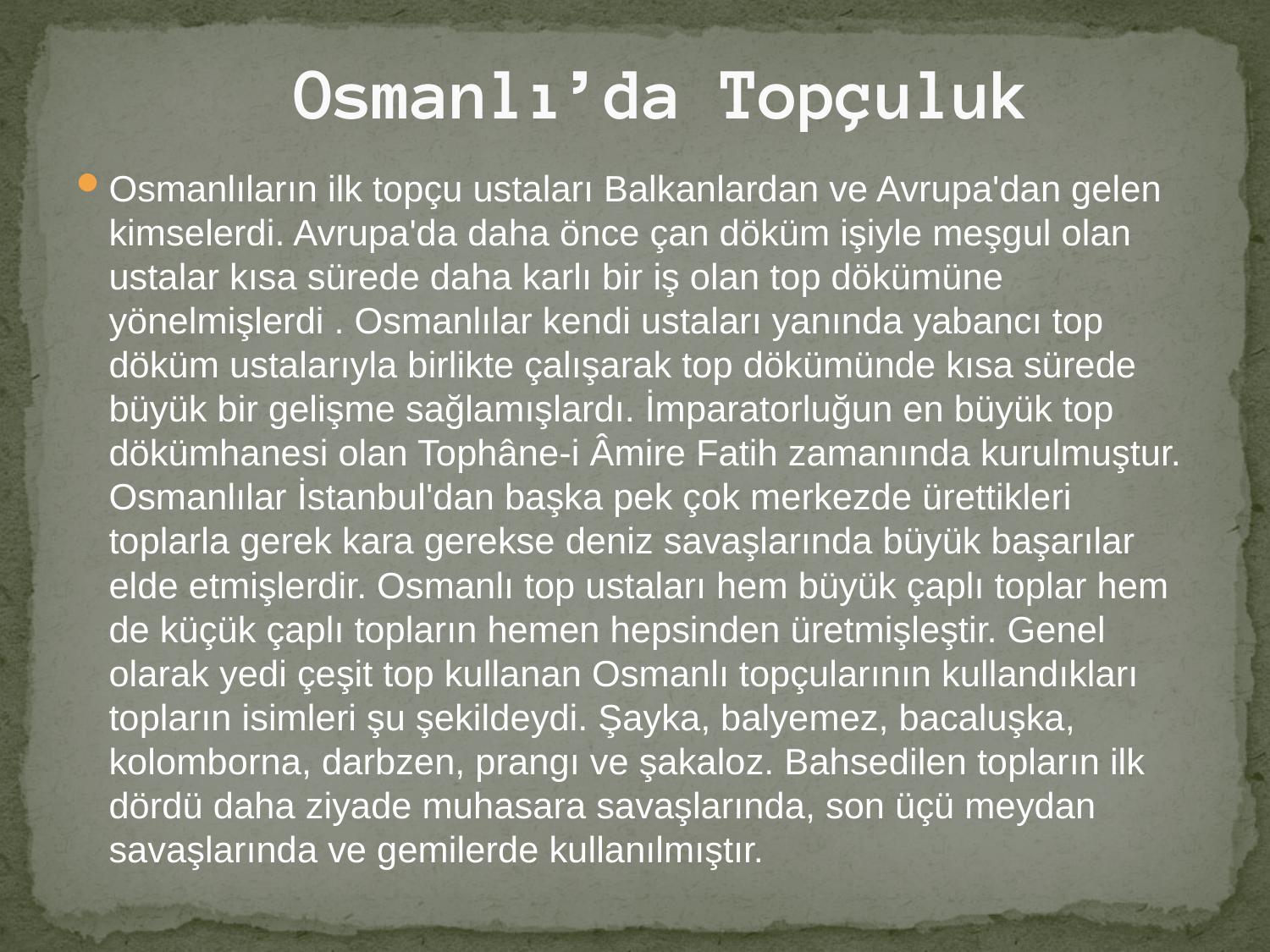

# Osmanlı’da Topçuluk
Osmanlıların ilk topçu ustaları Balkanlardan ve Avrupa'dan gelen kimselerdi. Avrupa'da daha önce çan döküm işiyle meşgul olan ustalar kısa sürede daha karlı bir iş olan top dökümüne yönelmişlerdi . Osmanlılar kendi ustaları yanında yabancı top döküm ustalarıyla birlikte çalışarak top dökümünde kısa sürede büyük bir gelişme sağlamışlardı. İmparatorluğun en büyük top dökümhanesi olan Tophâne-i Âmire Fatih zamanında kurulmuştur. Osmanlılar İstanbul'dan başka pek çok merkezde ürettikleri toplarla gerek kara gerekse deniz savaşlarında büyük başarılar elde etmişlerdir. Osmanlı top ustaları hem büyük çaplı toplar hem de küçük çaplı topların hemen hepsinden üretmişleştir. Genel olarak yedi çeşit top kullanan Osmanlı topçularının kullandıkları topların isimleri şu şekildeydi. Şayka, balyemez, bacaluşka, kolomborna, darbzen, prangı ve şakaloz. Bahsedilen topların ilk dördü daha ziyade muhasara savaşlarında, son üçü meydan savaşlarında ve gemilerde kullanılmıştır.